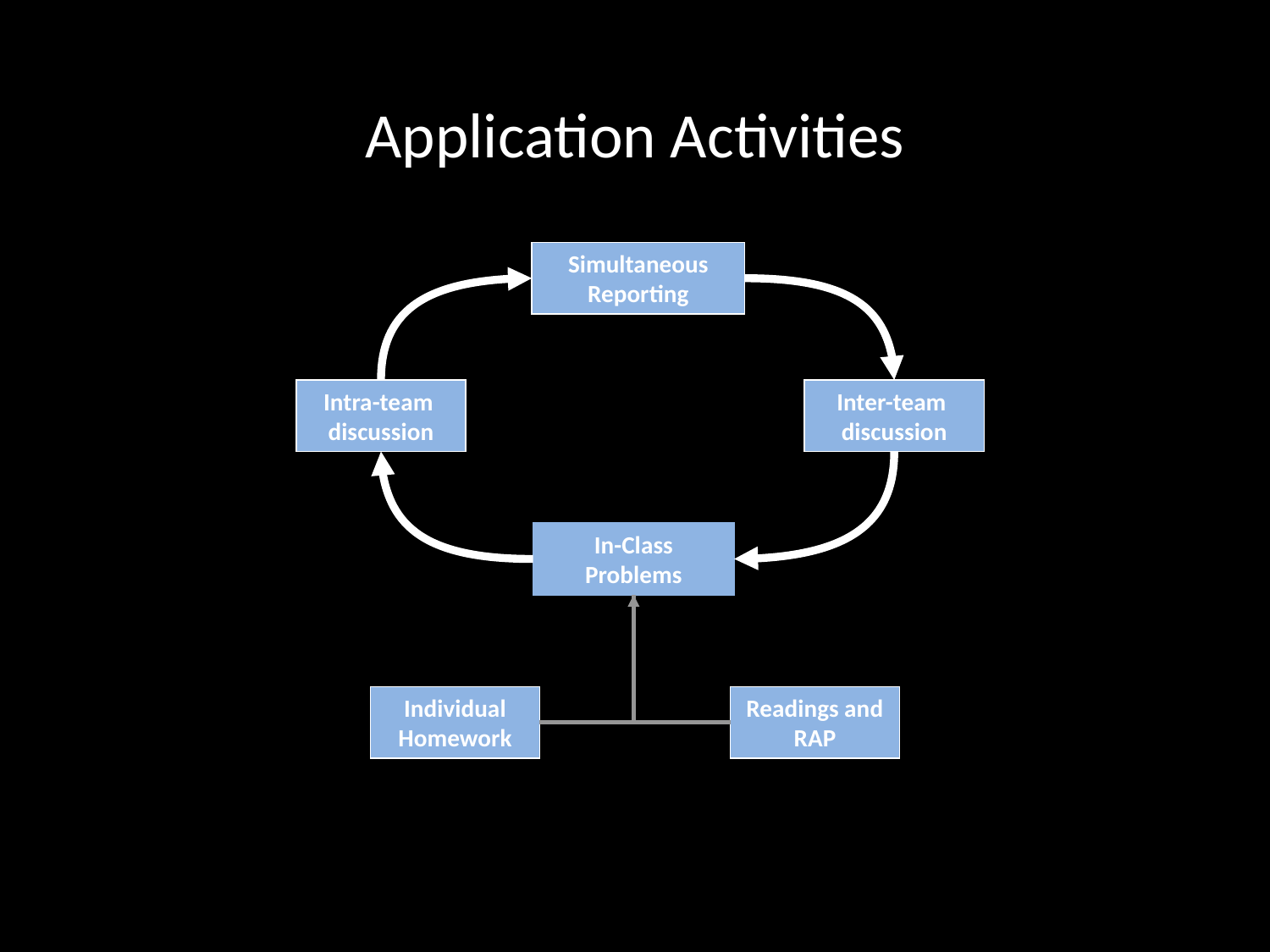

# Application Activities

Simultaneous
Reporting
Intra-team
discussion
Inter-team
discussion
In-Class
Problems
Individual Homework
Readings and RAP